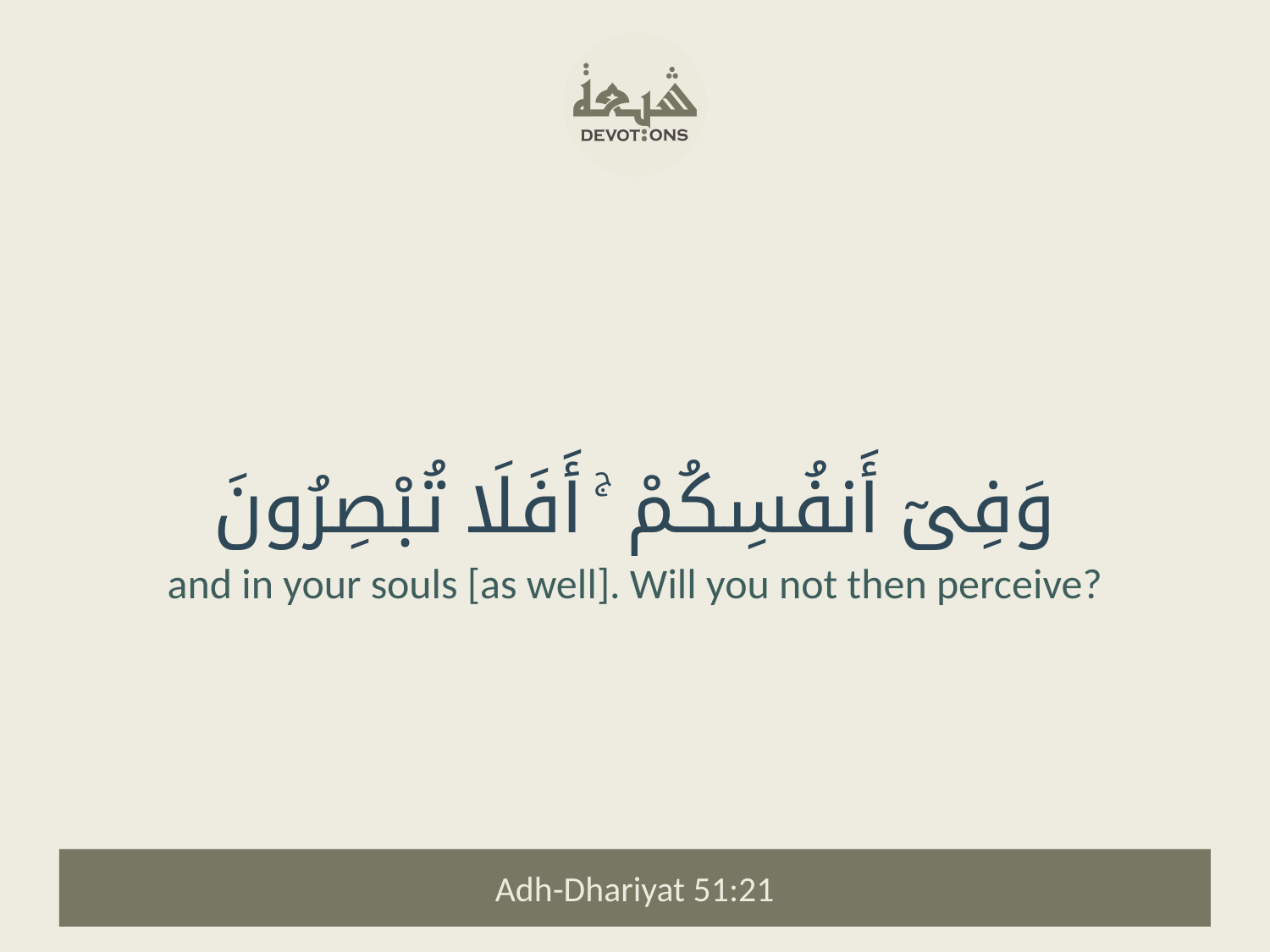

وَفِىٓ أَنفُسِكُمْ ۚ أَفَلَا تُبْصِرُونَ
and in your souls [as well]. Will you not then perceive?
Adh-Dhariyat 51:21